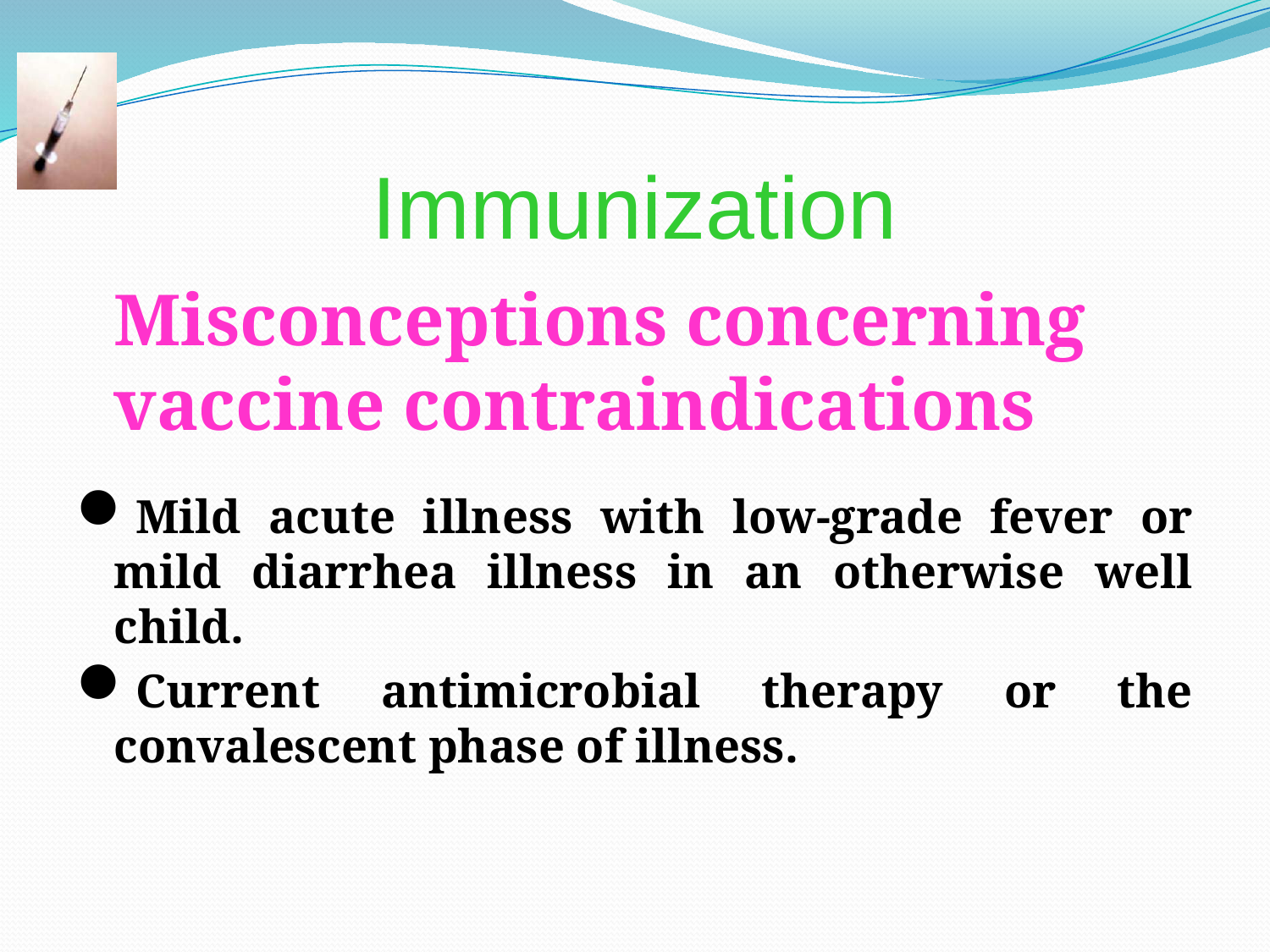

# Immunization
	Misconceptions concerning vaccine contraindications

Mild acute illness with low-grade fever or mild diarrhea illness in an otherwise well child.
Current antimicrobial therapy or the convalescent phase of illness.